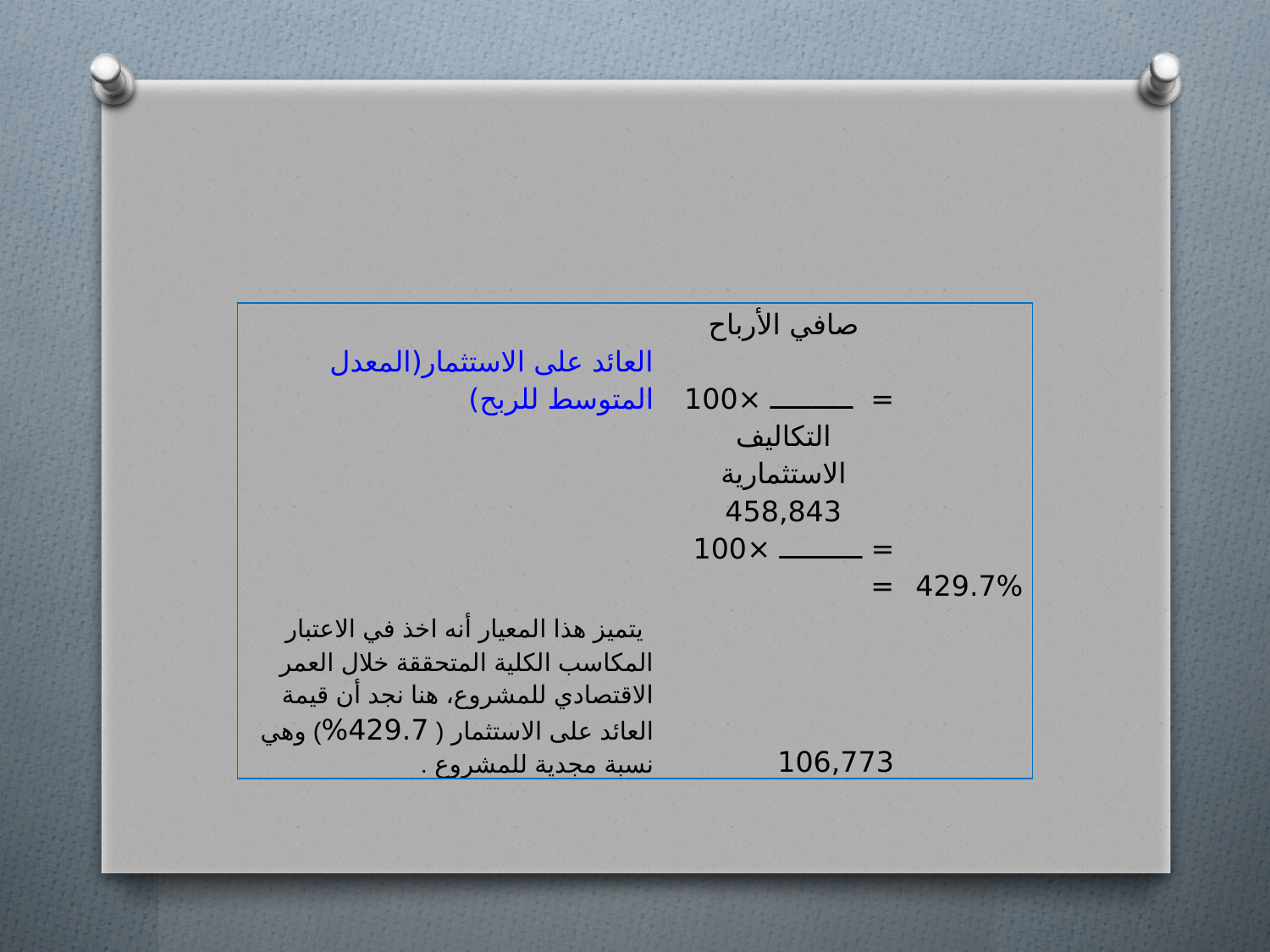

|  | صافي الأرباح |  |
| --- | --- | --- |
| العائد على الاستثمار(المعدل المتوسط للربح) | = ــــــــــ ×100 |  |
|  | التكاليف الاستثمارية |  |
|  | 458,843 |  |
|  | = ــــــــــ ×100 = | 429.7% |
| يتميز هذا المعيار أنه اخذ في الاعتبار المكاسب الكلية المتحققة خلال العمر الاقتصادي للمشروع، هنا نجد أن قيمة العائد على الاستثمار ( 429.7%) وهي نسبة مجدية للمشروع . | 106,773 |  |